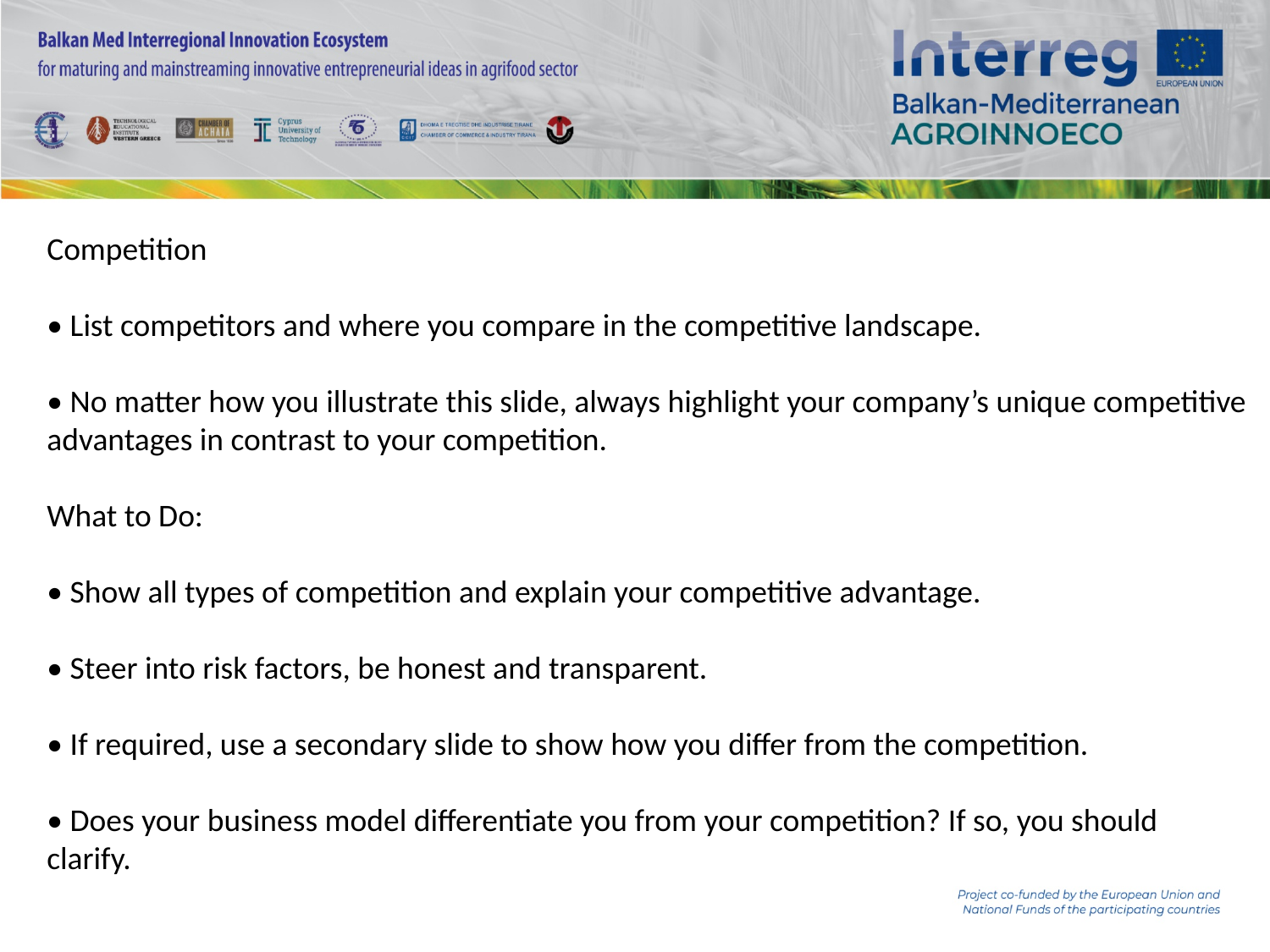

Competition

• List competitors and where you compare in the competitive landscape.

• No matter how you illustrate this slide, always highlight your company’s unique competitive advantages in contrast to your competition.

What to Do:

• Show all types of competition and explain your competitive advantage.

• Steer into risk factors, be honest and transparent.

• If required, use a secondary slide to show how you differ from the competition.

• Does your business model differentiate you from your competition? If so, you should clarify.